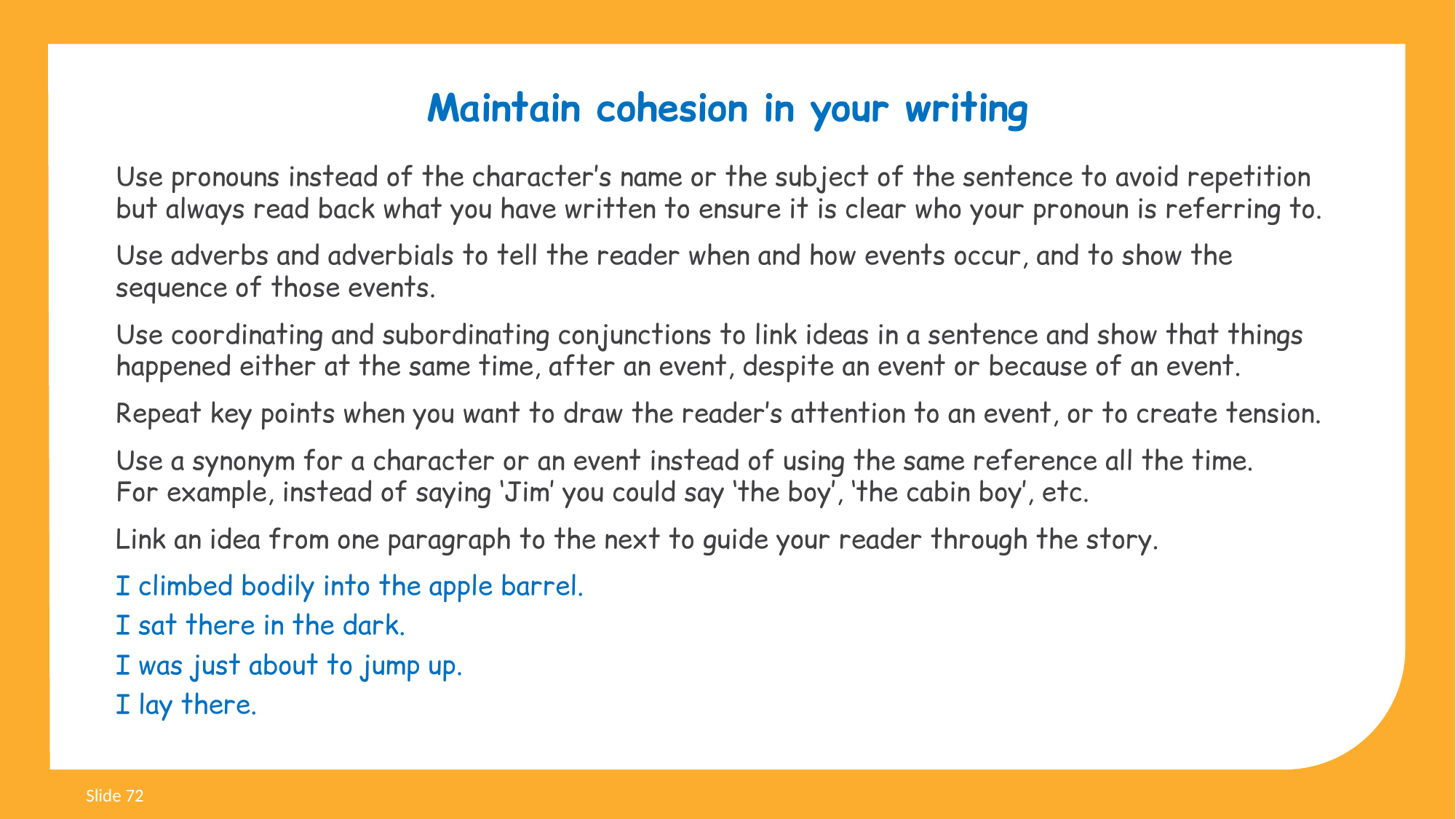

Maintain cohesion in your writing
Use pronouns instead of the character’s name or the subject of the sentence to avoid repetition but always read back what you have written to ensure it is clear who your pronoun is referring to.
Use adverbs and adverbials to tell the reader when and how events occur, and to show the sequence of those events.
Use coordinating and subordinating conjunctions to link ideas in a sentence and show that things happened either at the same time, after an event, despite an event or because of an event.
Repeat key points when you want to draw the reader’s attention to an event, or to create tension.
Use a synonym for a character or an event instead of using the same reference all the time.
For example, instead of saying ‘Jim’ you could say ‘the boy’, ‘the cabin boy’, etc.
Link an idea from one paragraph to the next to guide your reader through the story.
I climbed bodily into the apple barrel.
I sat there in the dark.
I was just about to jump up.
I lay there.

Slide 72